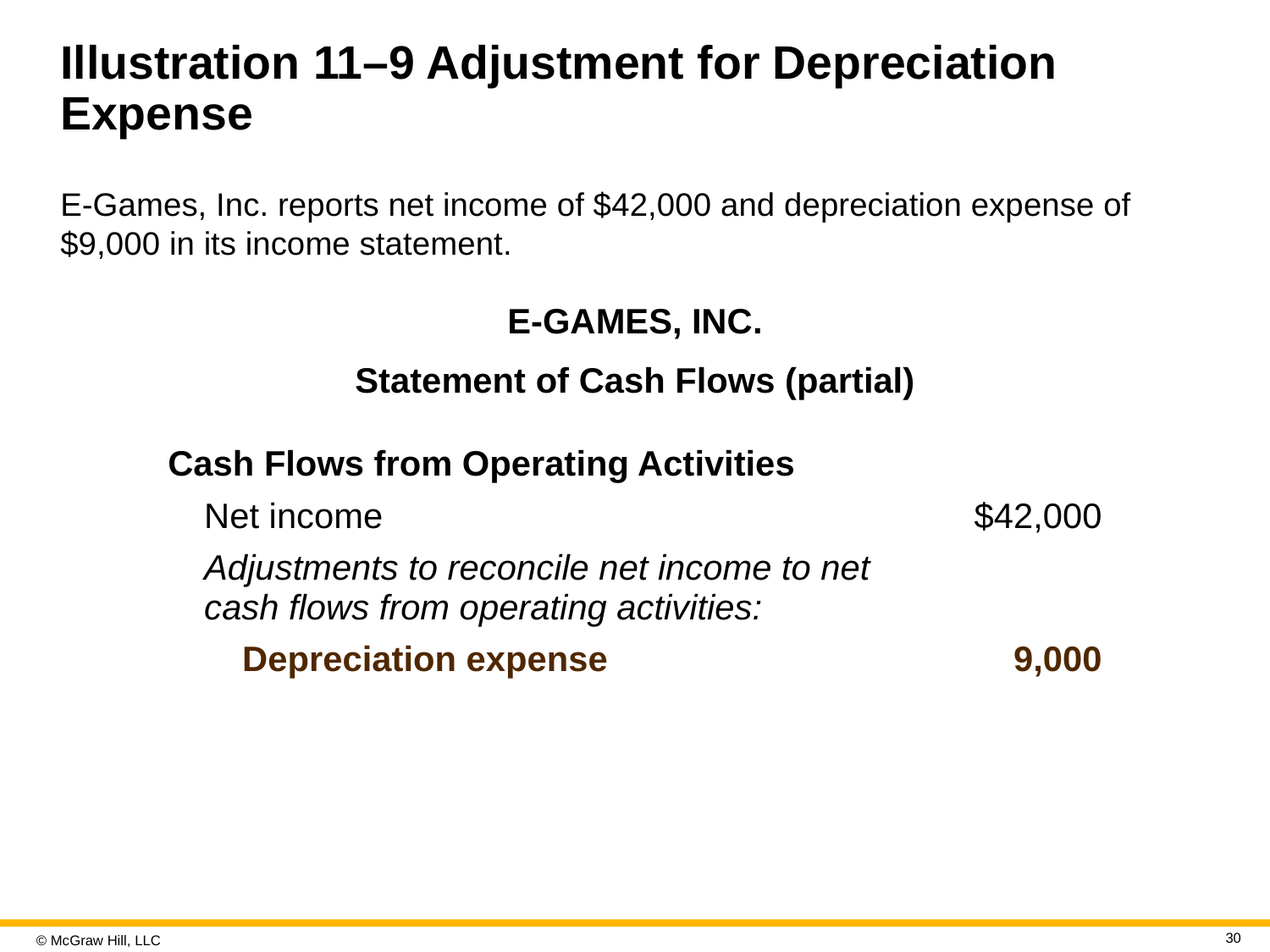

# Illustration 11–9 Adjustment for Depreciation Expense
E-Games, Inc. reports net income of $42,000 and depreciation expense of $9,000 in its income statement.
E-GAMES, INC.
Statement of Cash Flows (partial)
| Cash Flows from Operating Activities |  |
| --- | --- |
| Net income | $42,000 |
| Adjustments to reconcile net income to net cash flows from operating activities: |  |
| Depreciation expense | 9,000 |
30